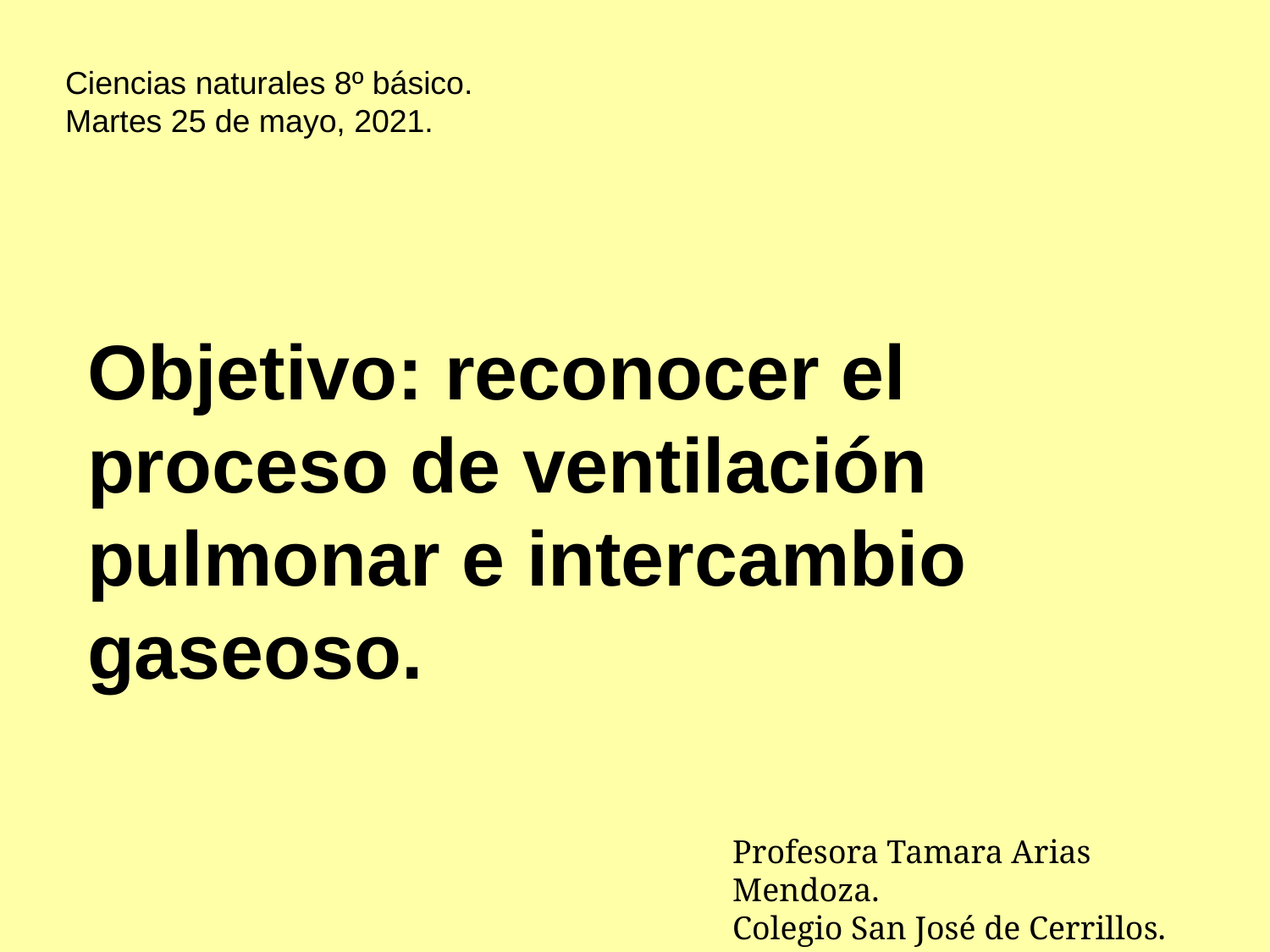

Ciencias naturales 8º básico.
Martes 25 de mayo, 2021.
Objetivo: reconocer el proceso de ventilación pulmonar e intercambio gaseoso.
Profesora Tamara Arias Mendoza.
Colegio San José de Cerrillos.